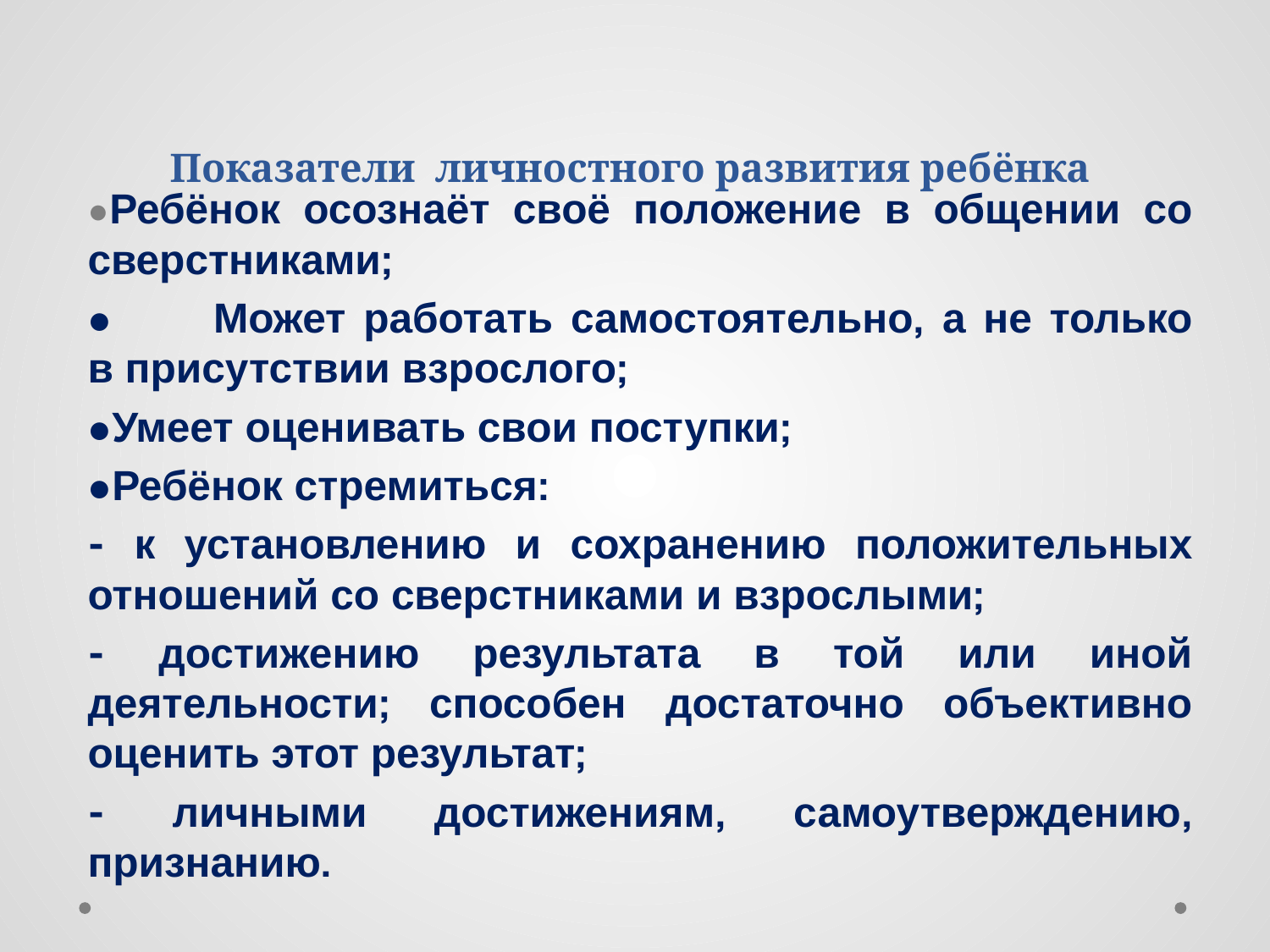

# Показатели  личностного развития ребёнка
•Ребёнок осознаёт своё положение в общении со сверстниками;
•	Может работать самостоятельно, а не только в присутствии взрослого;
•Умеет оценивать свои поступки;
•Ребёнок стремиться:
- к установлению и сохранению положительных отношений со сверстниками и взрослыми;
- достижению результата в той или иной деятельности; способен достаточно объективно оценить этот результат;
- личными достижениям, самоутверждению, признанию.